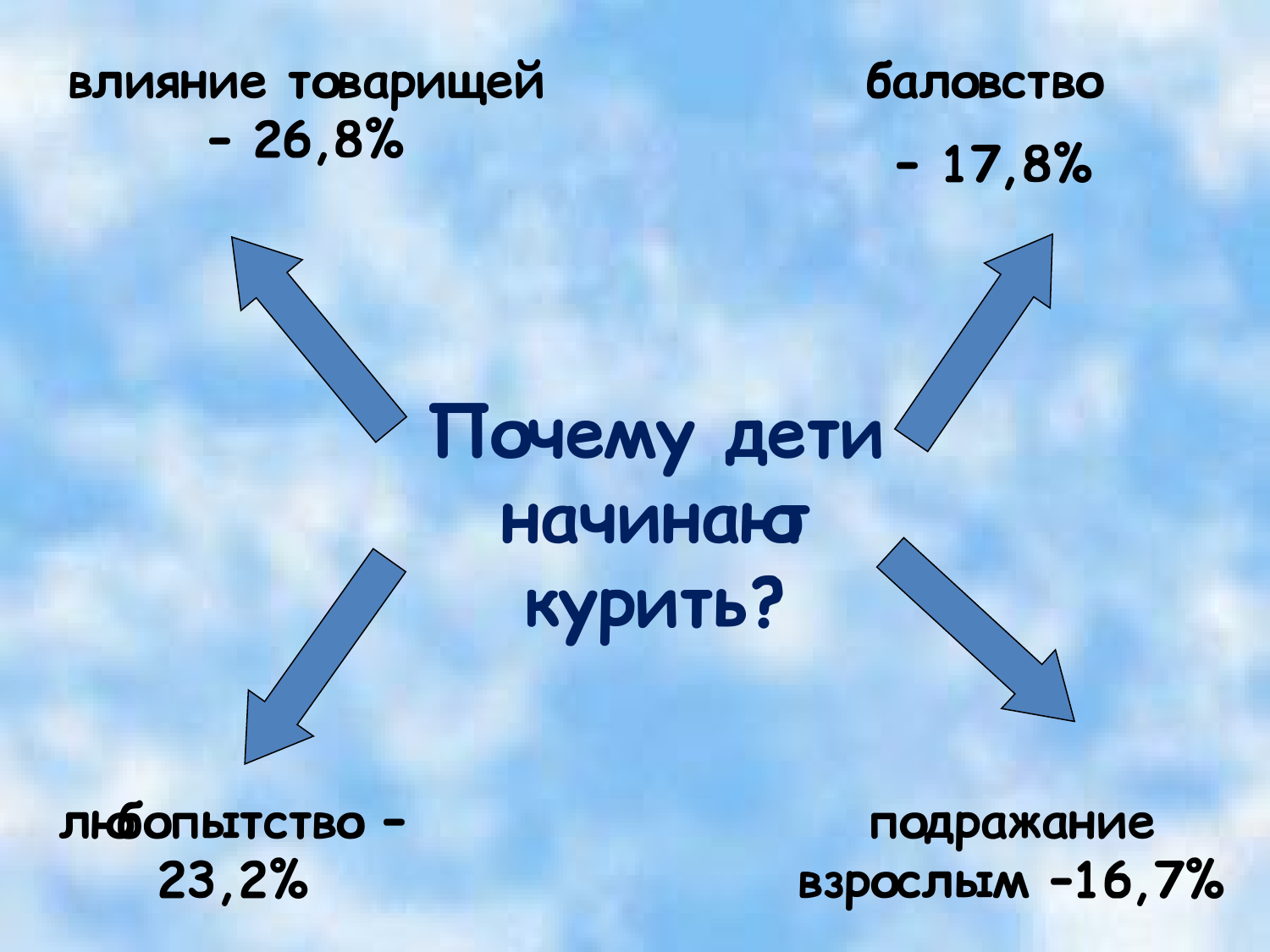

влияние товарищей – 26,8%
баловство
 – 17,8%

Почему дети начинают курить?

любопытство –23,2%
подражание взрослым –16,7%